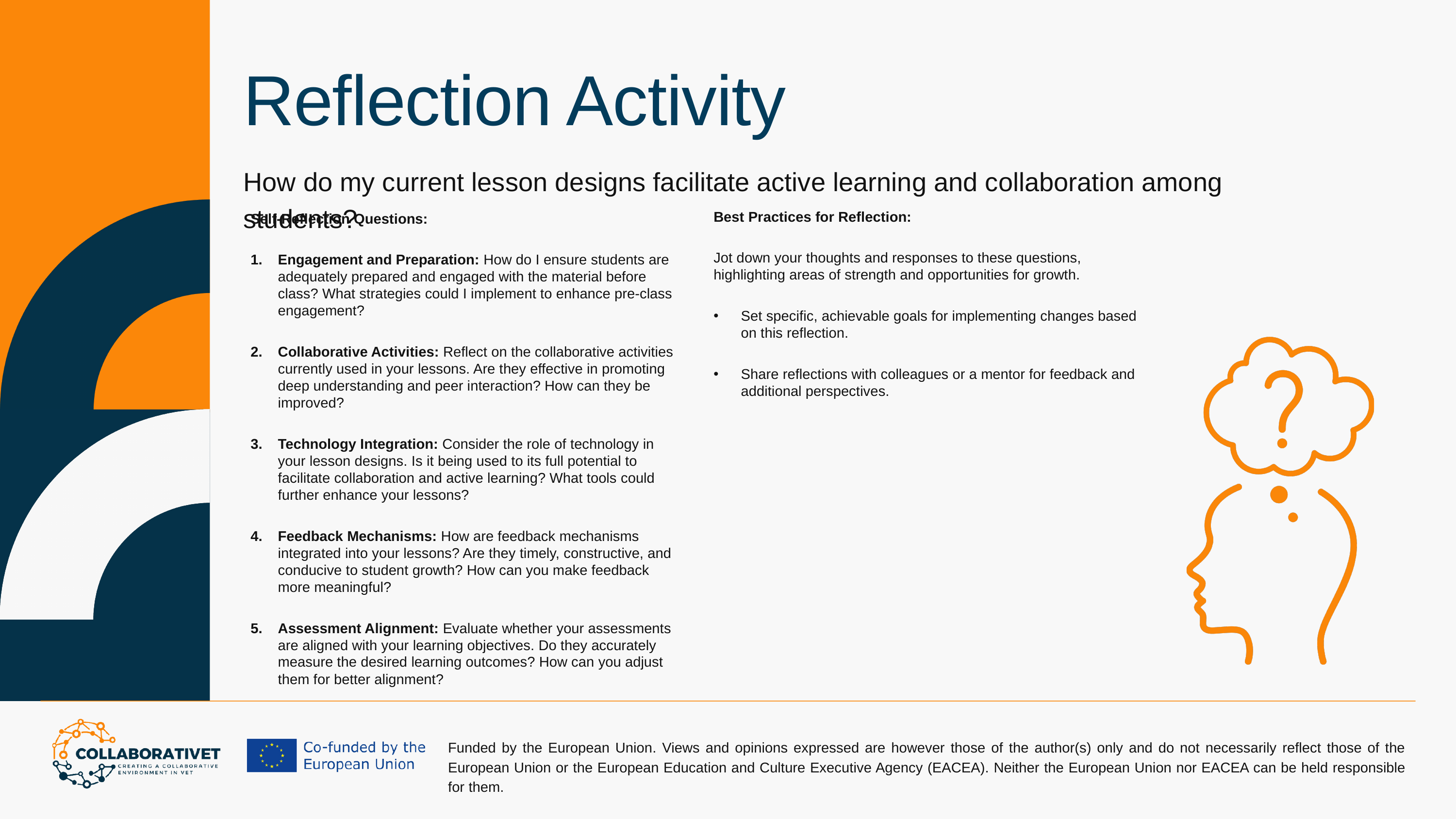

Reflection Activity
How do my current lesson designs facilitate active learning and collaboration among students?

Best Practices for Reflection:
Jot down your thoughts and responses to these questions, highlighting areas of strength and opportunities for growth.
Set specific, achievable goals for implementing changes based on this reflection.
Share reflections with colleagues or a mentor for feedback and additional perspectives.
Self-Reflection Questions:
Engagement and Preparation: How do I ensure students are adequately prepared and engaged with the material before class? What strategies could I implement to enhance pre-class engagement?
Collaborative Activities: Reflect on the collaborative activities currently used in your lessons. Are they effective in promoting deep understanding and peer interaction? How can they be improved?
Technology Integration: Consider the role of technology in your lesson designs. Is it being used to its full potential to facilitate collaboration and active learning? What tools could further enhance your lessons?
Feedback Mechanisms: How are feedback mechanisms integrated into your lessons? Are they timely, constructive, and conducive to student growth? How can you make feedback more meaningful?
Assessment Alignment: Evaluate whether your assessments are aligned with your learning objectives. Do they accurately measure the desired learning outcomes? How can you adjust them for better alignment?

Funded by the European Union. Views and opinions expressed are however those of the author(s) only and do not necessarily reflect those of the European Union or the European Education and Culture Executive Agency (EACEA). Neither the European Union nor EACEA can be held responsible for them.